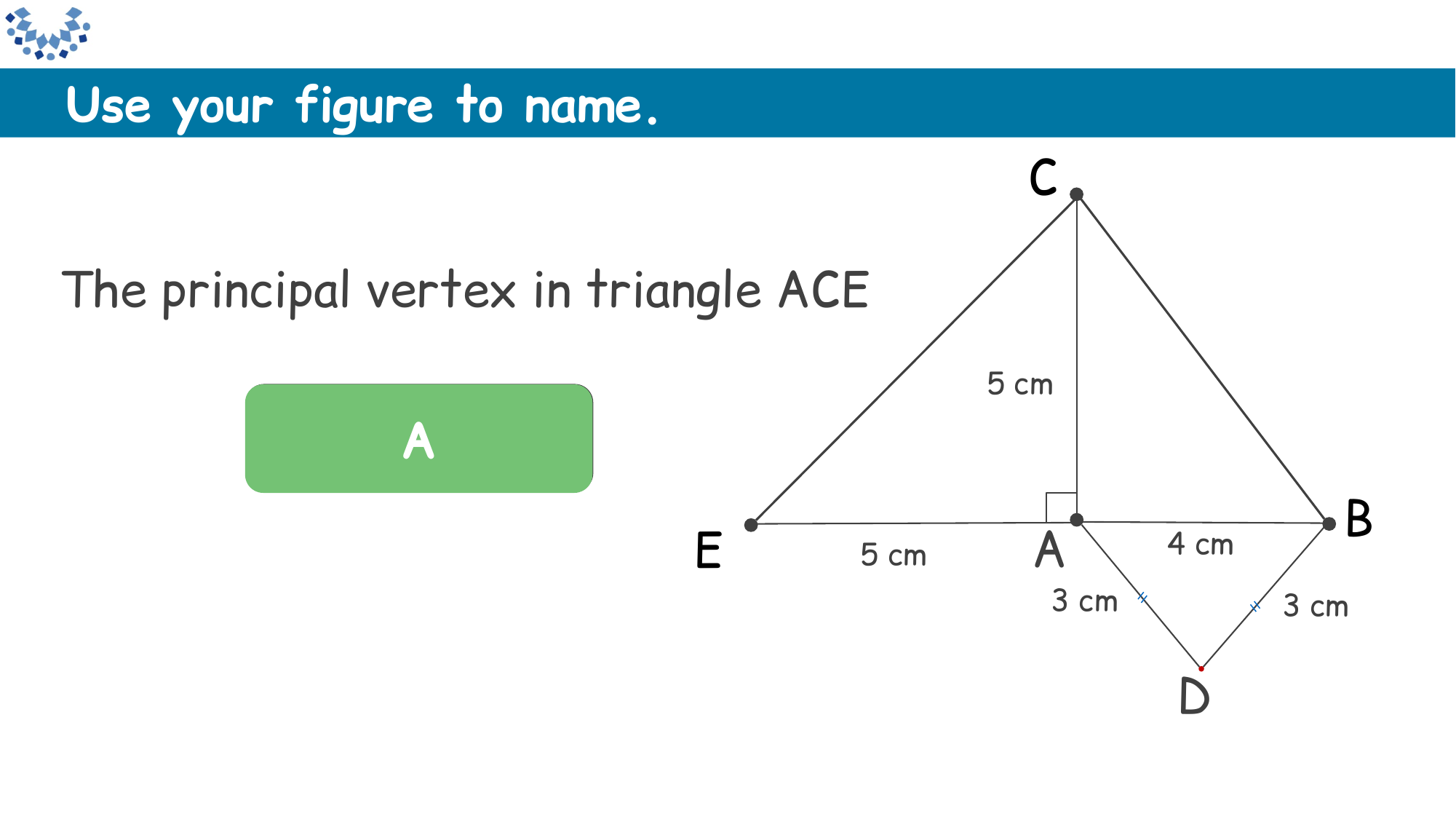

Use your figure to name.
C

5 cm
B
A

4 cm
3 cm
3 cm
D

E

5 cm
The principal vertex in triangle ACE
A

_________